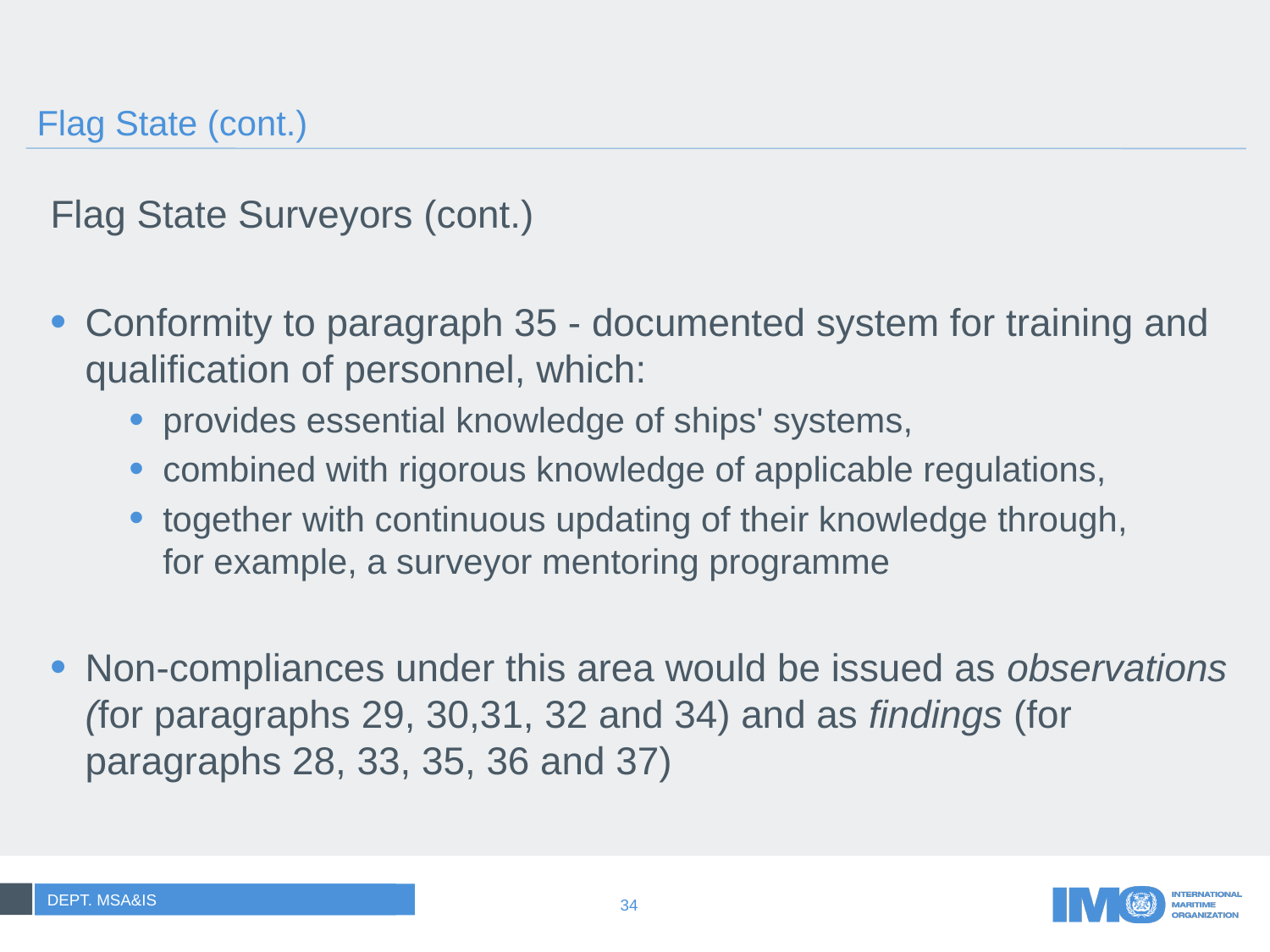

# Flag State (cont.)
Flag State Surveyors (cont.)

Conformity to paragraph 35 - documented system for training and qualification of personnel, which:
provides essential knowledge of ships' systems,
combined with rigorous knowledge of applicable regulations,
together with continuous updating of their knowledge through, for example, a surveyor mentoring programme

Non-compliances under this area would be issued as observations (for paragraphs 29, 30,31, 32 and 34) and as findings (for paragraphs 28, 33, 35, 36 and 37)